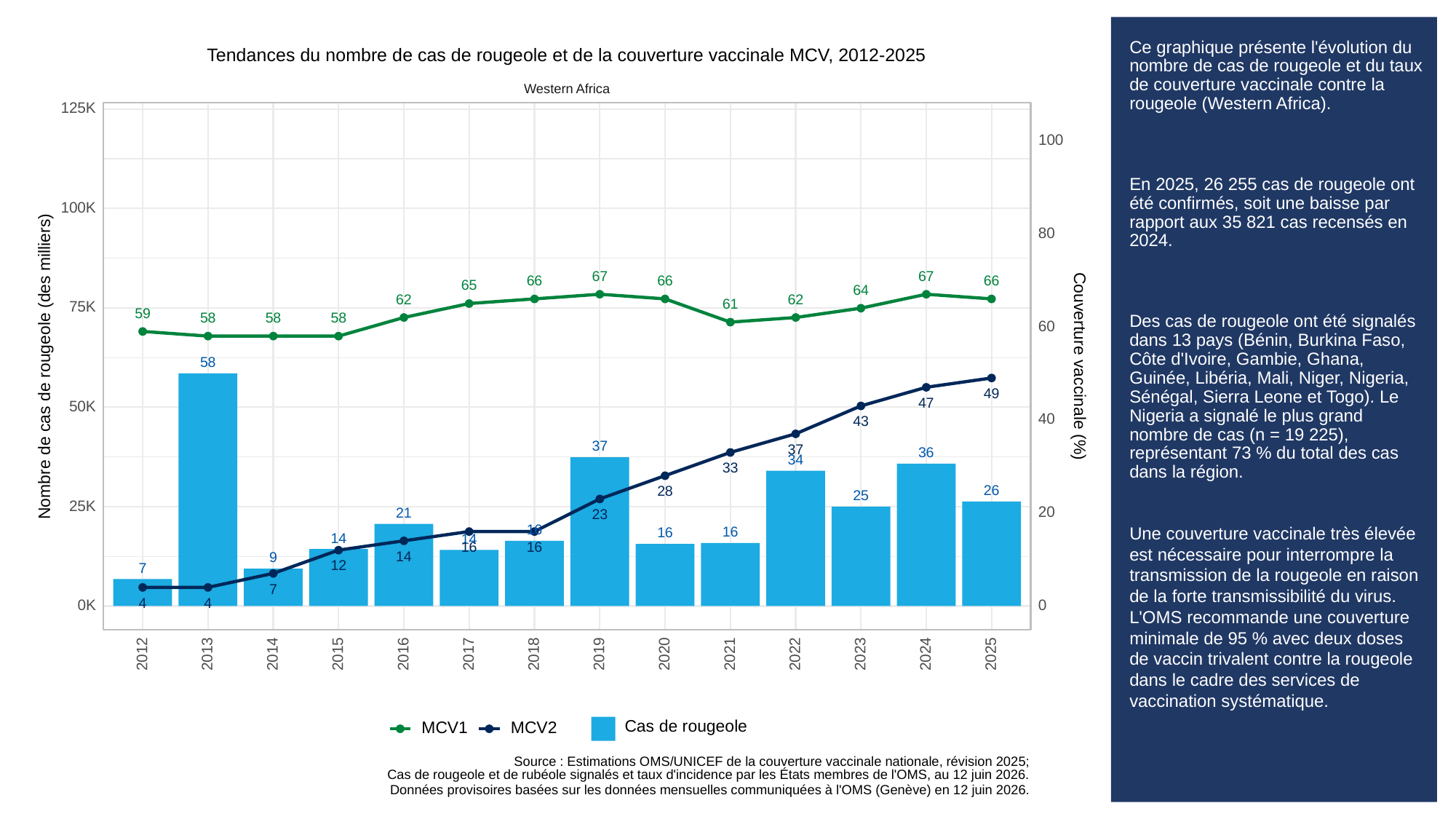

# Ce graphique présente l'évolution du nombre de cas de rougeole et du taux de couverture vaccinale contre la rougeole (Western Africa).

En 2025, 26 255 cas de rougeole ont été confirmés, soit une baisse par rapport aux 35 821 cas recensés en 2024.

Des cas de rougeole ont été signalés dans 13 pays (Bénin, Burkina Faso, Côte d'Ivoire, Gambie, Ghana, Guinée, Libéria, Mali, Niger, Nigeria, Sénégal, Sierra Leone et Togo). Le Nigeria a signalé le plus grand nombre de cas (n = 19 225), représentant 73 % du total des cas dans la région.

Une couverture vaccinale très élevée est nécessaire pour interrompre la transmission de la rougeole en raison de la forte transmissibilité du virus. L'OMS recommande une couverture minimale de 95 % avec deux doses de vaccin trivalent contre la rougeole dans le cadre des services de vaccination systématique.

Tendances du nombre de cas de rougeole et de la couverture vaccinale MCV, 2012-2025
Western Africa

125K

100

100K

80

67
67
66
66
66
65
64

62
62

61

75K

59
58
58
58

60

58
Nombre de cas de rougeole (des milliers)
Couverture vaccinale (%)

49
47
50K

40
43

37
37
36

34

33

26
28
25

25K

20
21
23

16
16

16
14
14

16
16

14
9

12
7

7
4
4
0K
0

2013
2023
2012
2014
2015
2016
2017
2018
2019
2020
2021
2022
2024
2025

Cas de rougeole
MCV1
MCV2

Source : Estimations OMS/UNICEF de la couverture vaccinale nationale, révision 2025;
Cas de rougeole et de rubéole signalés et taux d'incidence par les États membres de l'OMS, au 12 juin 2026.
Données provisoires basées sur les données mensuelles communiquées à l'OMS (Genève) en 12 juin 2026.